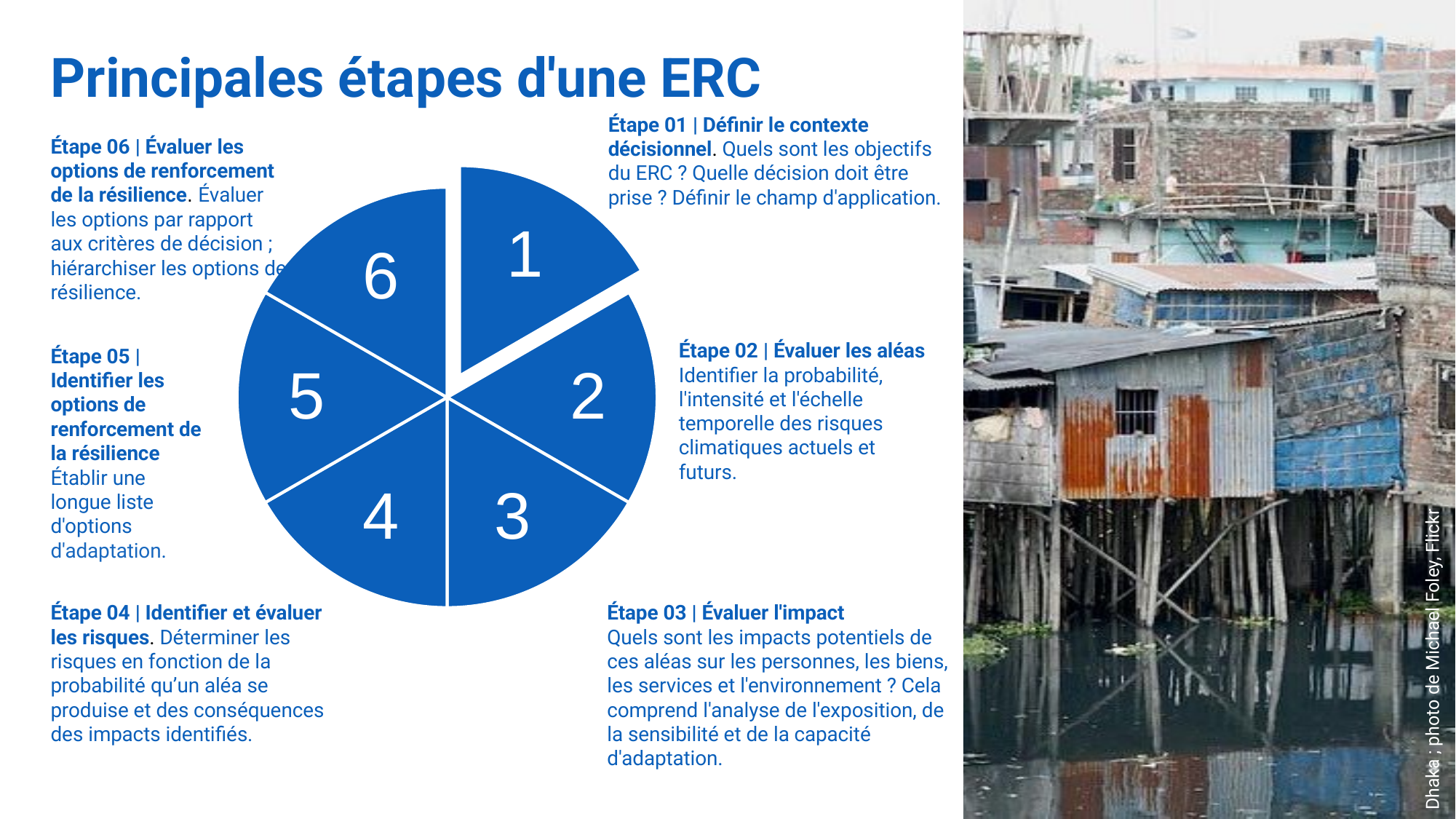

Principales étapes d'une ERC
Étape 01 | Définir le contexte décisionnel. Quels sont les objectifs du ERC ? Quelle décision doit être prise ? Définir le champ d'application.
Étape 06 | Évaluer les options de renforcement de la résilience. Évaluer les options par rapport aux critères de décision ; hiérarchiser les options de résilience.

1
6
5
2
4
3
Étape 02 | Évaluer les aléas
Identifier la probabilité, l'intensité et l'échelle temporelle des risques climatiques actuels et futurs.
Étape 05 | Identifier les options de renforcement de la résilience
Établir une longue liste d'options d'adaptation.
Étape 03 | Évaluer l'impact
Quels sont les impacts potentiels de ces aléas sur les personnes, les biens, les services et l'environnement ? Cela comprend l'analyse de l'exposition, de la sensibilité et de la capacité d'adaptation.
Étape 04 | Identifier et évaluer les risques. Déterminer les risques en fonction de la probabilité qu’un aléa se produise et des conséquences des impacts identifiés.
Dhaka ; photo de Michael Foley, Flickr
29